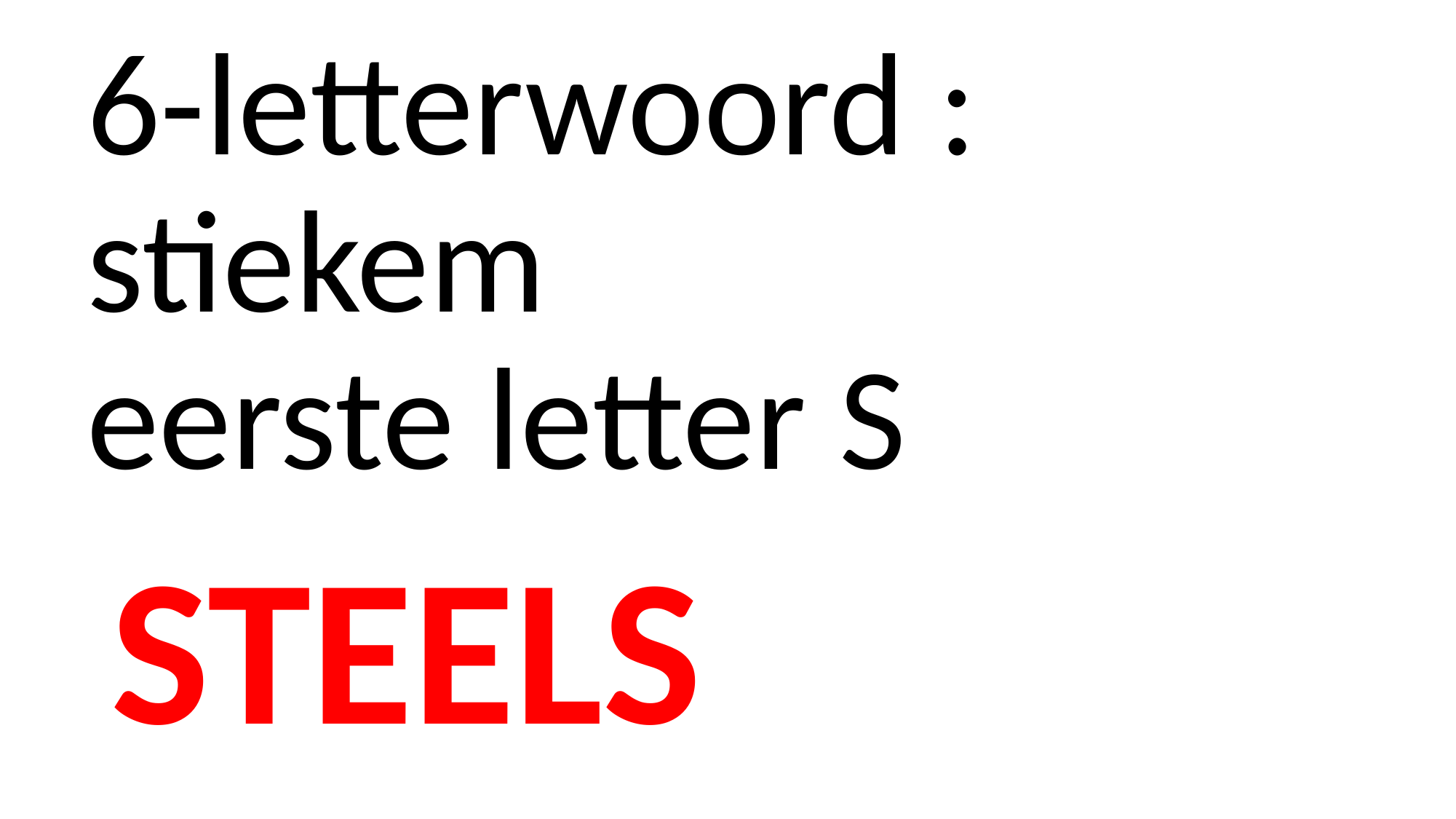

# 6-letterwoord : stiekem eerste letter S
STEELS